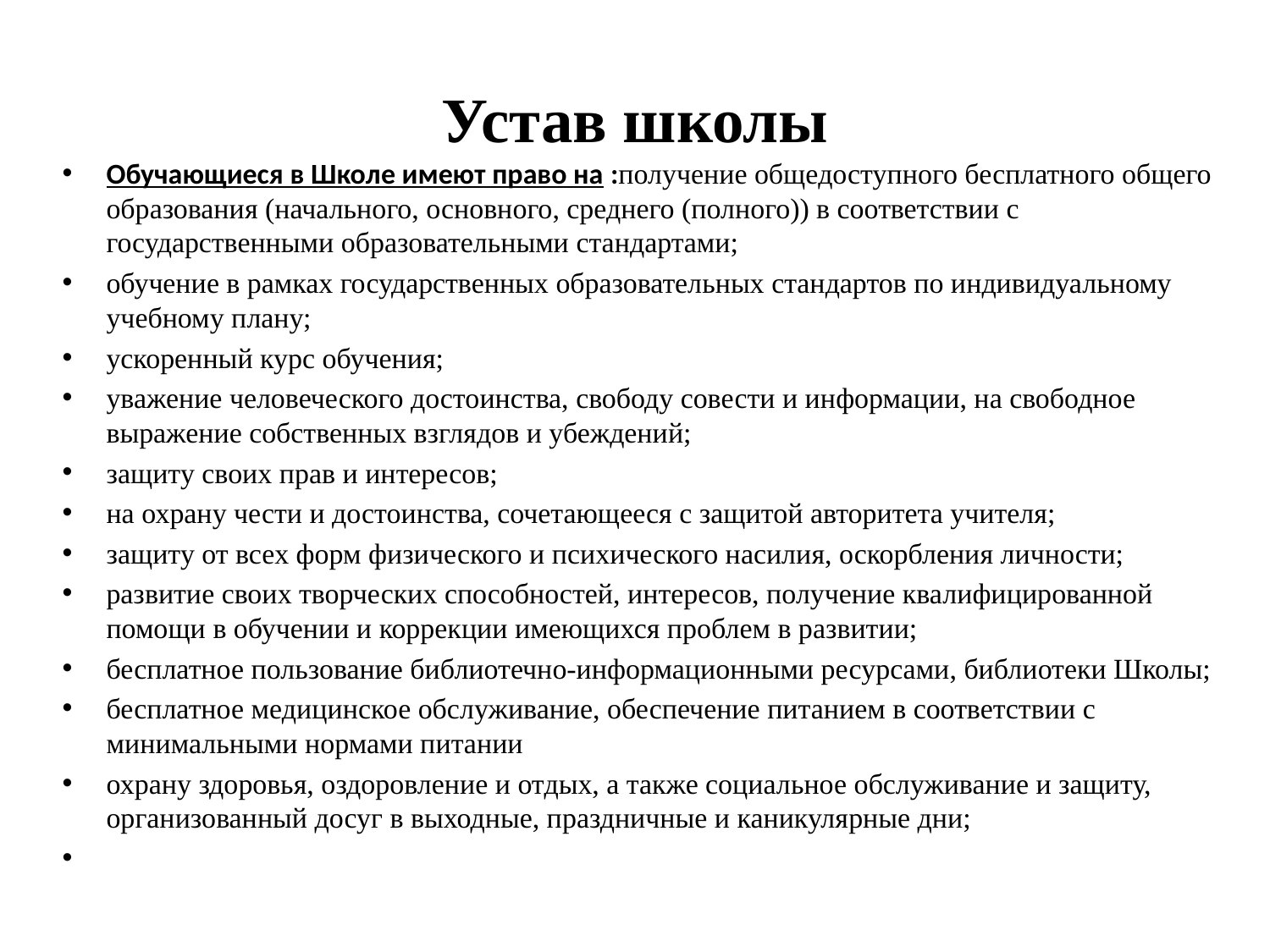

# Устав школы
Обучающиеся в Школе имеют право на :получение общедоступного бесплатного общего образования (начального, основного, среднего (полного)) в соответствии с государственными образовательными стандартами;
обучение в рамках государственных образовательных стандартов по индивидуальному учебному плану;
ускоренный курс обучения;
уважение человеческого достоинства, свободу совести и информации, на свободное выражение собственных взглядов и убеждений;
защиту своих прав и интересов;
на охрану чести и достоинства, сочетающееся с защитой авторитета учителя;
защиту от всех форм физического и психического насилия, оскорбления личности;
развитие своих творческих способностей, интересов, получение квалифицированной помощи в обучении и коррекции имеющихся проблем в развитии;
бесплатное пользование библиотечно-информационными ресурсами, библиотеки Школы;
бесплатное медицинское обслуживание, обеспечение питанием в соответствии с минимальными нормами питании
охрану здоровья, оздоровление и отдых, а также социальное обслуживание и защиту, организованный досуг в выходные, праздничные и каникулярные дни;